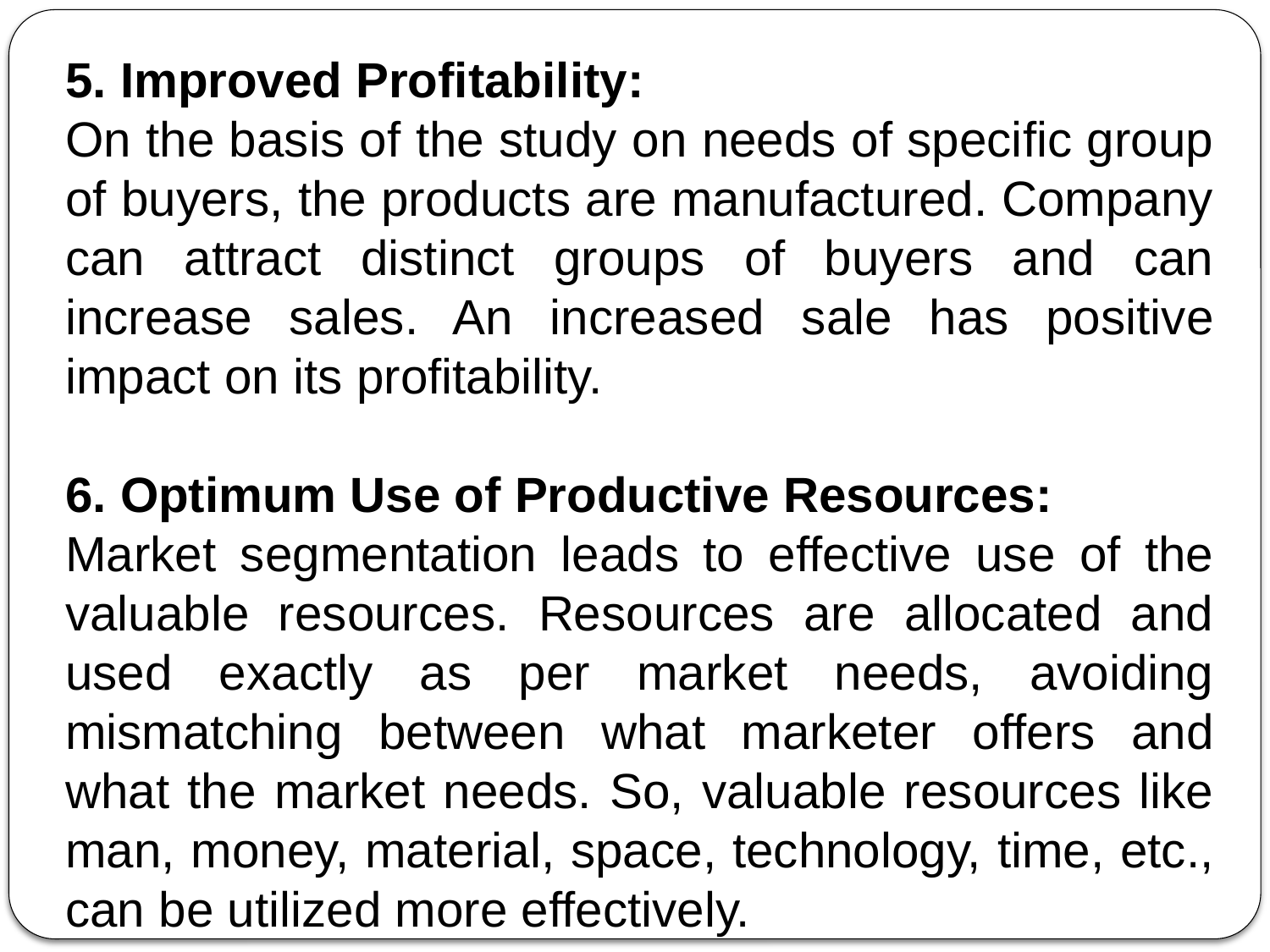

5. Improved Profitability:
On the basis of the study on needs of specific group of buyers, the products are manufactured. Company can attract distinct groups of buyers and can increase sales. An increased sale has positive impact on its profitability.

6. Optimum Use of Productive Resources:
Market segmentation leads to effective use of the valuable resources. Resources are allocated and used exactly as per market needs, avoiding mismatching between what marketer offers and what the market needs. So, valuable resources like man, money, material, space, technology, time, etc., can be utilized more effectively.